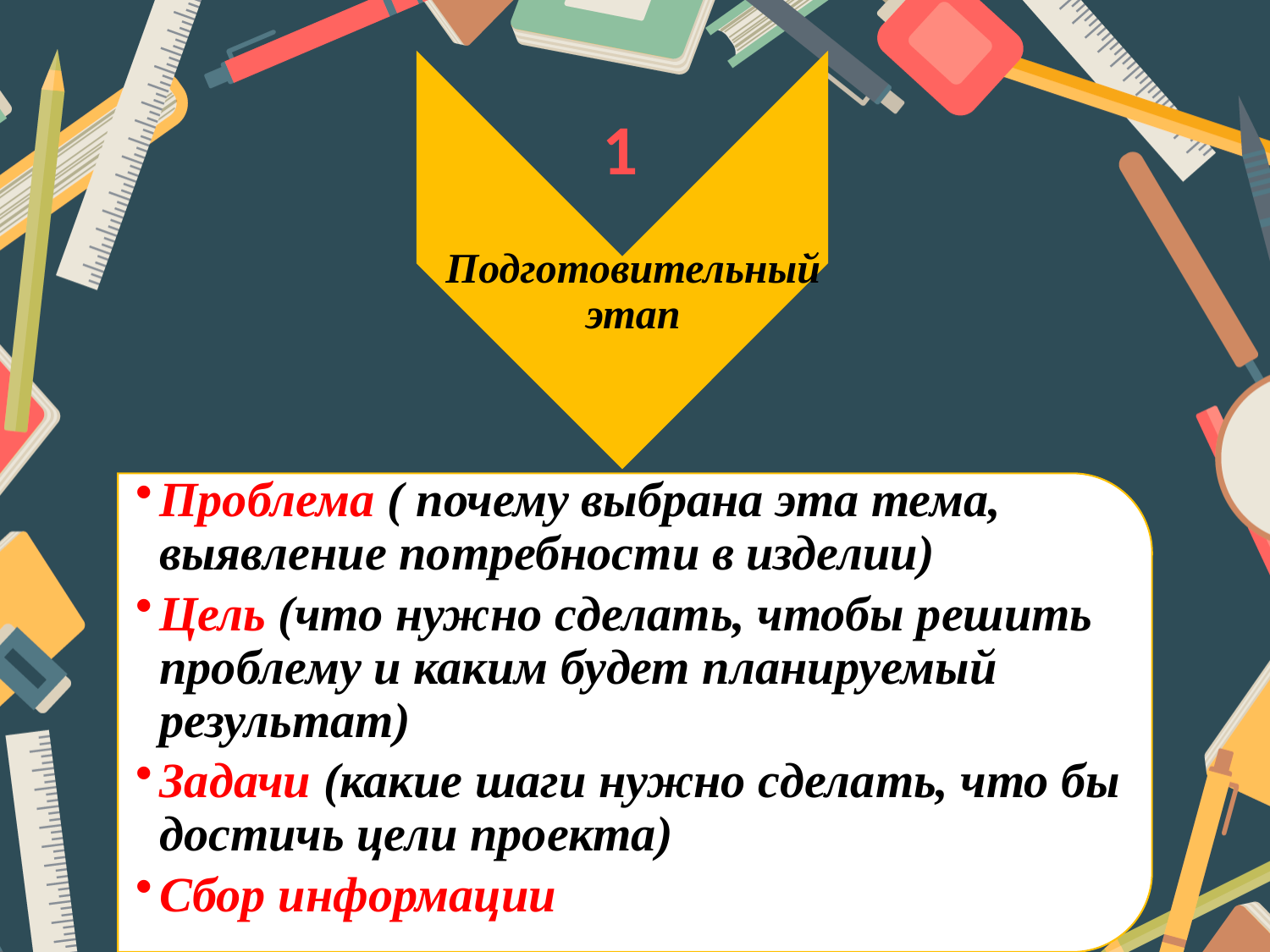

Подготовительный этап
1

Проблема ( почему выбрана эта тема, выявление потребности в изделии)
Цель (что нужно сделать, чтобы решить проблему и каким будет планируемый результат)
Задачи (какие шаги нужно сделать, что бы достичь цели проекта)
Сбор информации